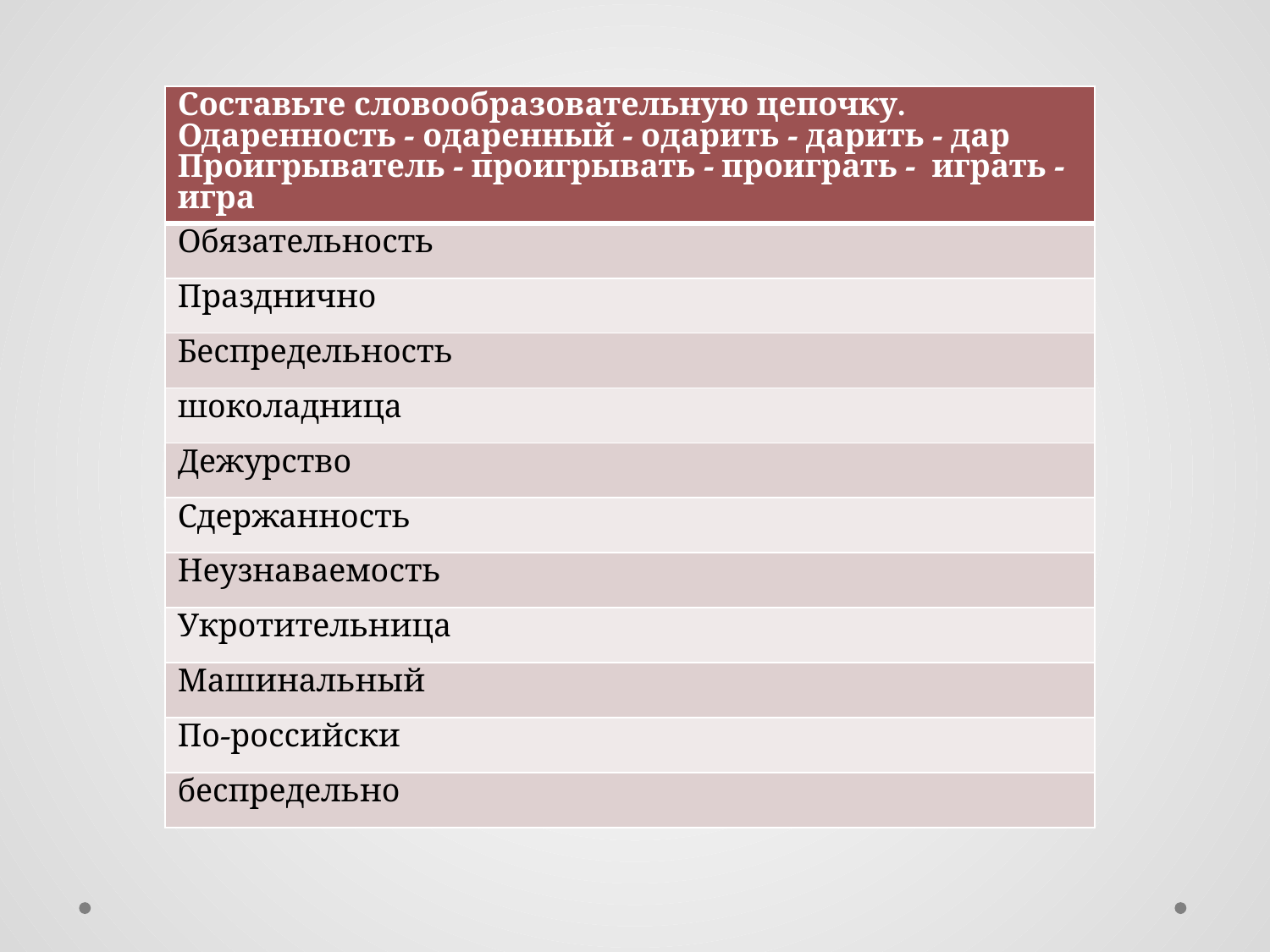

| Составьте словообразовательную цепочку. Одаренность - одаренный - одарить - дарить - дар Проигрыватель - проигрывать - проиграть - играть - игра |
| --- |
| Обязательность |
| Празднично |
| Беспредельность |
| шоколадница |
| Дежурство |
| Сдержанность |
| Неузнаваемость |
| Укротительница |
| Машинальный |
| По-российски |
| беспредельно |